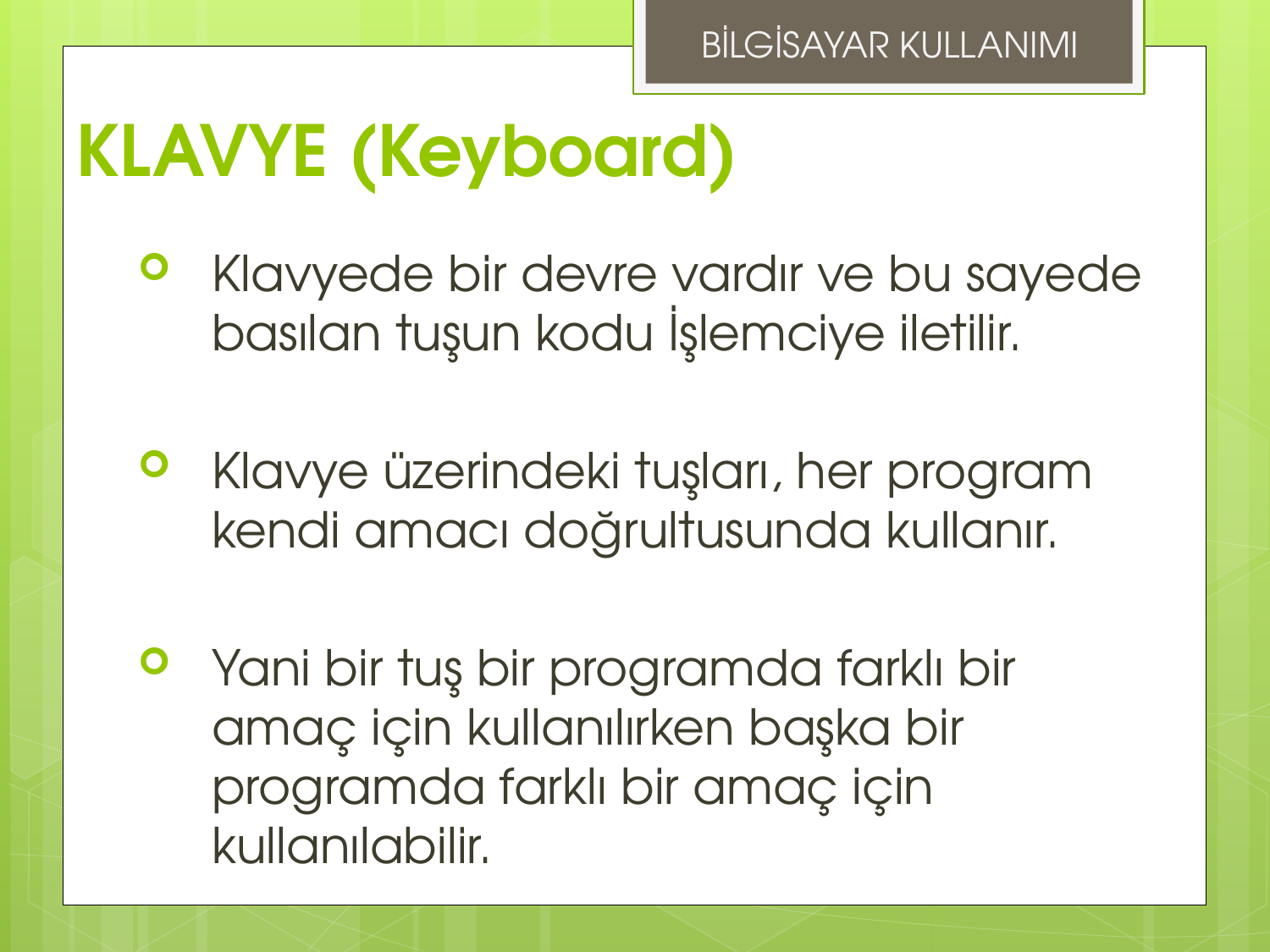

BİLGİSAYAR KULLANIMI
# KLAVYE (Keyboard)
Klavyede bir devre vardır ve bu sayede basılan tuşun kodu İşlemciye iletilir.

Klavye üzerindeki tuşları, her program kendi amacı doğrultusunda kullanır.

Yani bir tuş bir programda farklı bir amaç için kullanılırken başka bir programda farklı bir amaç için kullanılabilir.